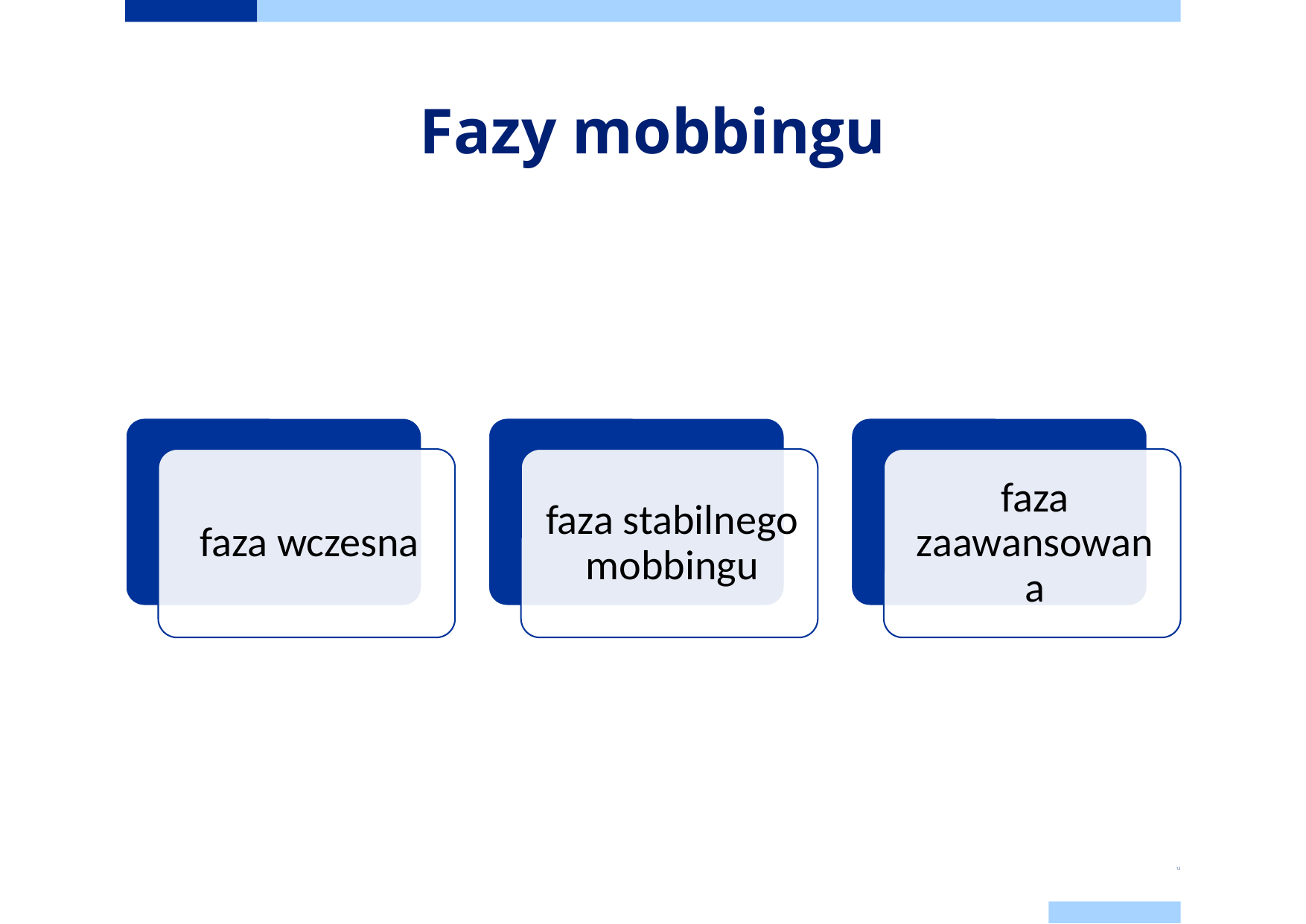

# Fazy mobbingu
faza wczesna
faza stabilnego mobbingu
faza zaawansowana
12